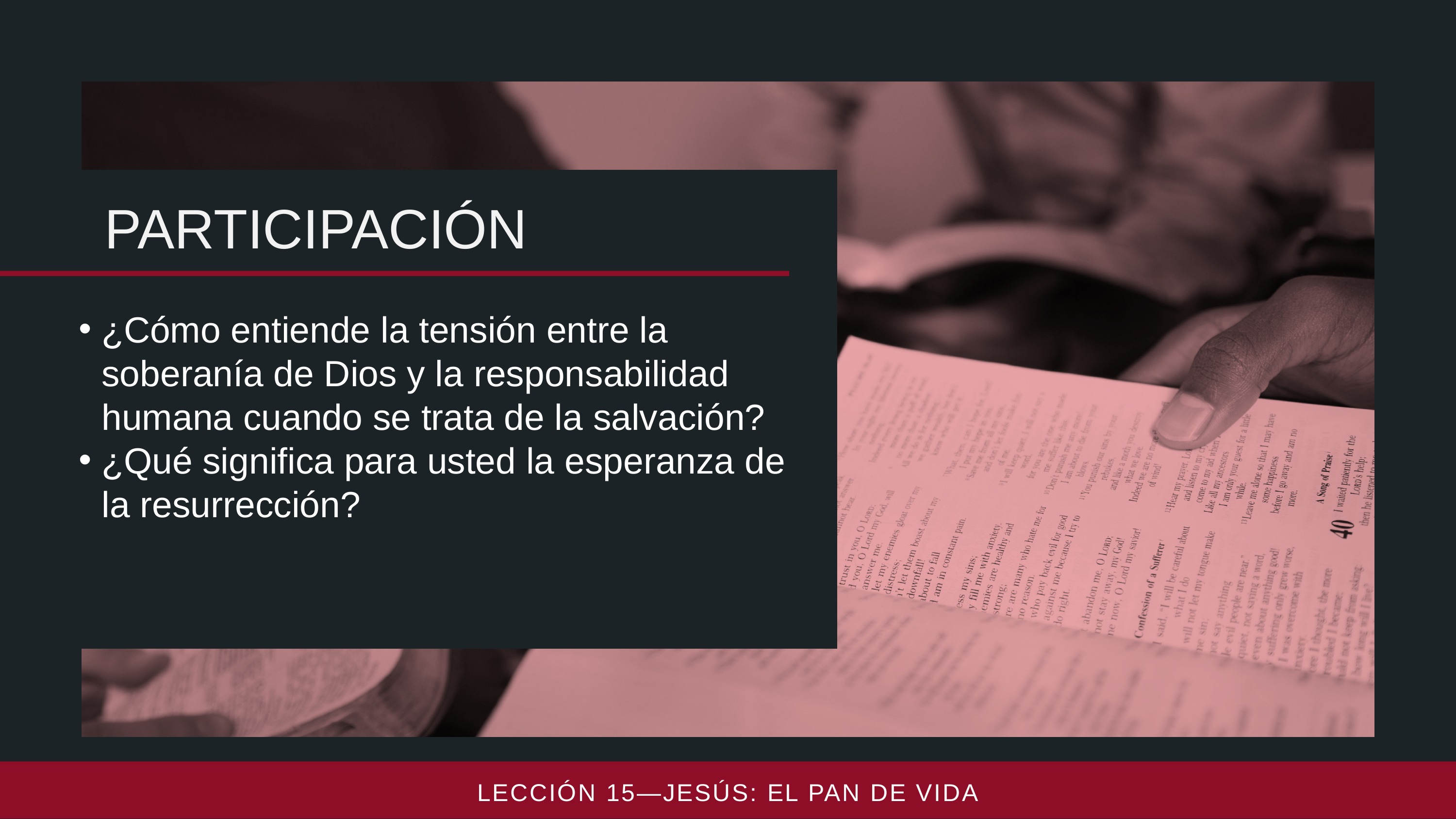

¿Cómo entiende la tensión entre la soberanía de Dios y la responsabilidad humana cuando se trata de la salvación?
¿Qué significa para usted la esperanza de la resurrección?